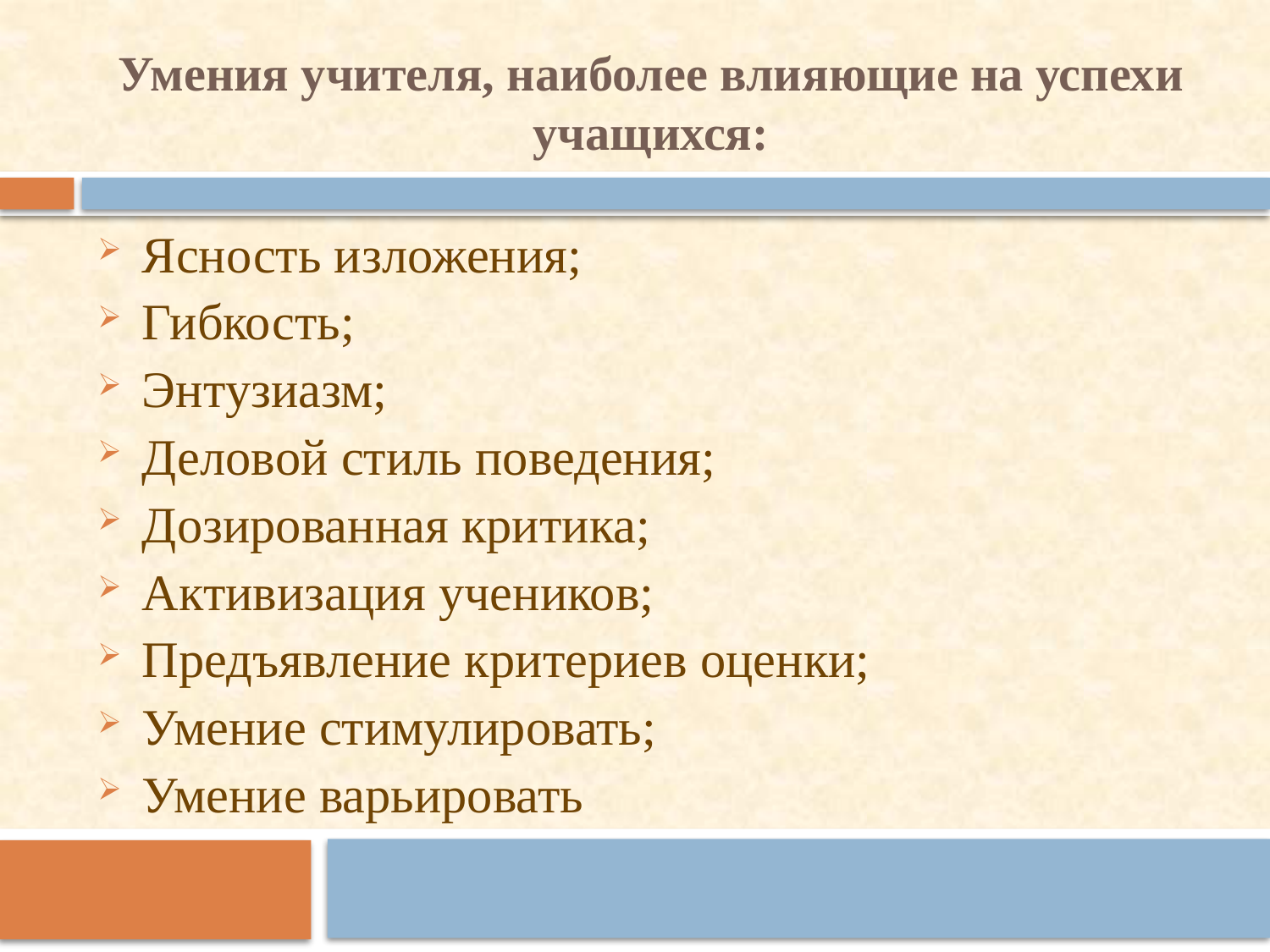

Умения учителя, наиболее влияющие на успехи учащихся:
Ясность изложения;
Гибкость;
Энтузиазм;
Деловой стиль поведения;
Дозированная критика;
Активизация учеников;
Предъявление критериев оценки;
Умение стимулировать;
Умение варьировать